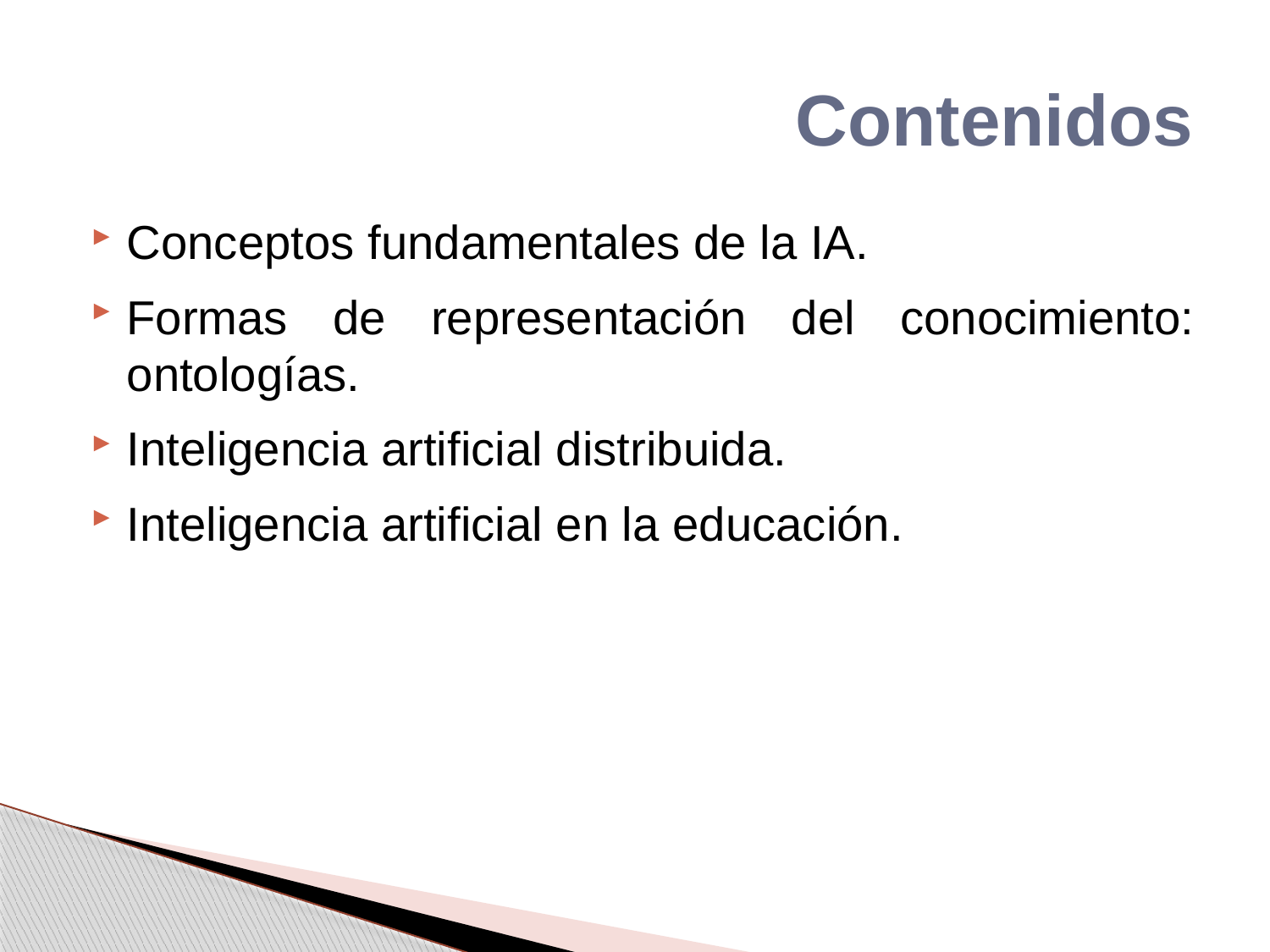

# Contenidos
Conceptos fundamentales de la IA.
Formas de representación del conocimiento: ontologías.
Inteligencia artificial distribuida.
Inteligencia artificial en la educación.